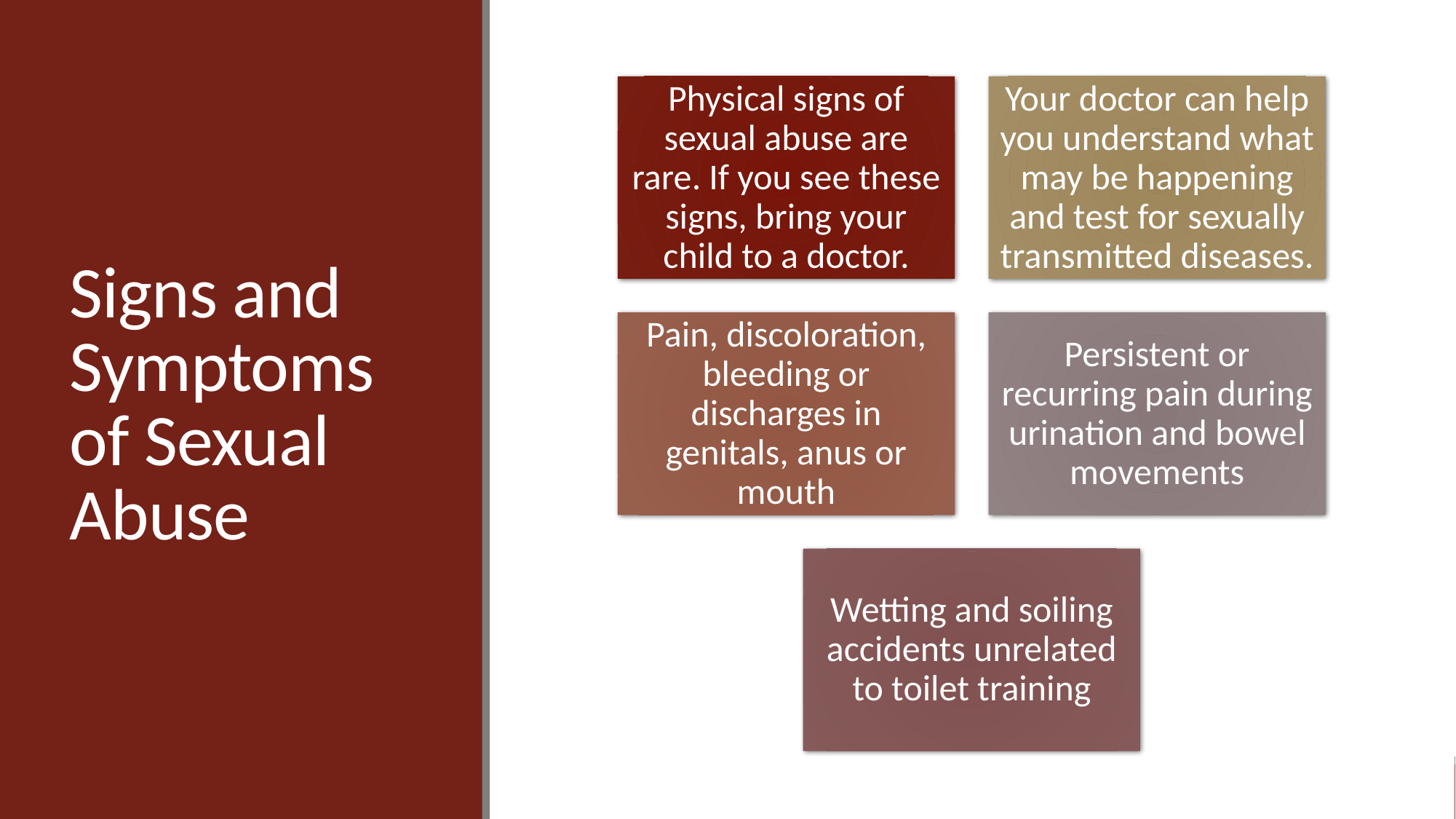

# Signs and Symptoms of Sexual Abuse
Physical signs of sexual abuse are rare. If you see these signs, bring your child to a doctor.
Your doctor can help you understand what may be happening and test for sexually transmitted diseases.
Pain, discoloration, bleeding or discharges in genitals, anus or mouth
Persistent or recurring pain during urination and bowel movements
Wetting and soiling accidents unrelated to toilet training